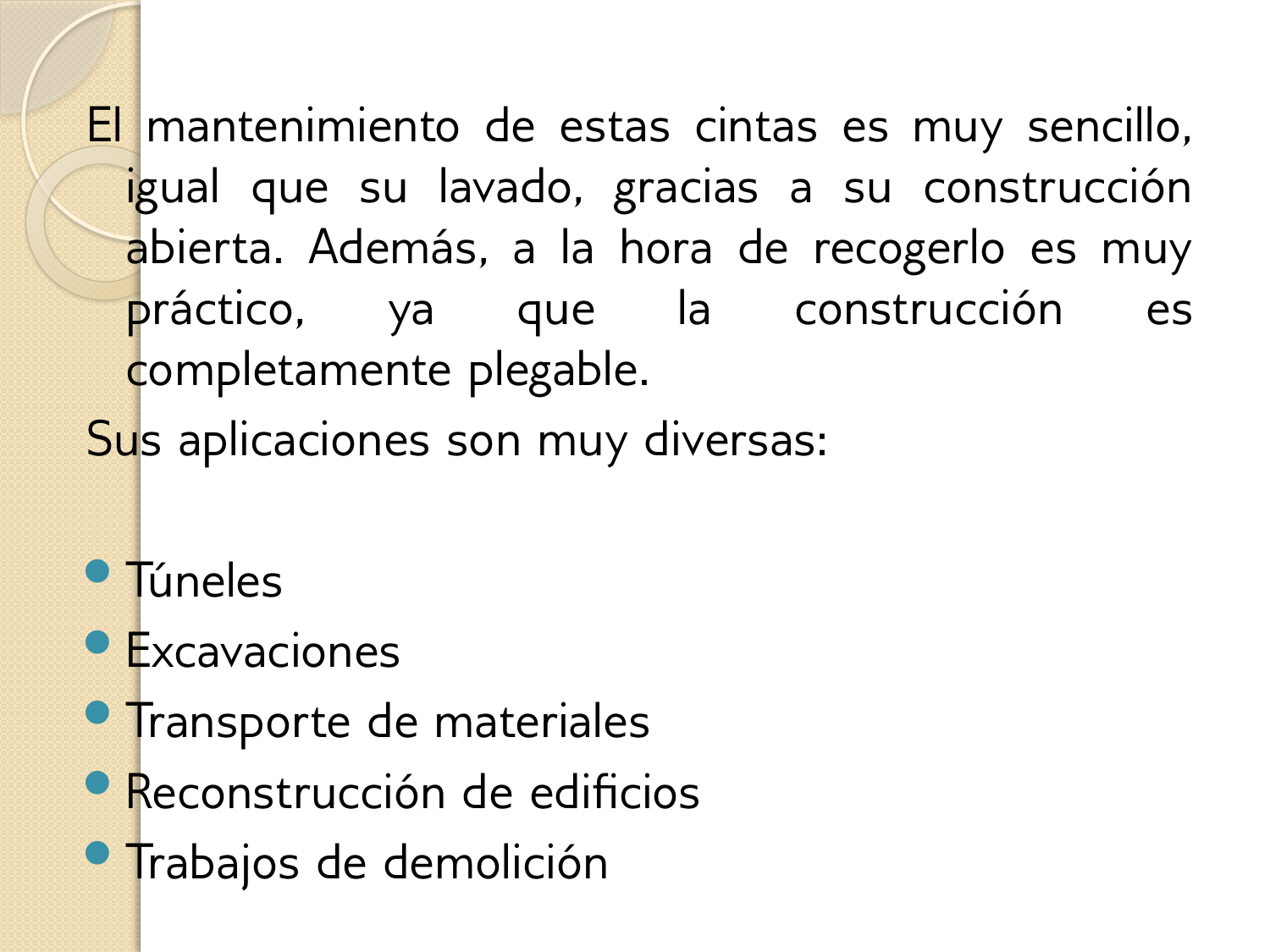

#
El mantenimiento de estas cintas es muy sencillo, igual que su lavado, gracias a su construcción abierta. Además, a la hora de recogerlo es muy práctico, ya que la construcción es completamente plegable.
Sus aplicaciones son muy diversas:

Túneles
Excavaciones
Transporte de materiales
Reconstrucción de edificios
Trabajos de demolición